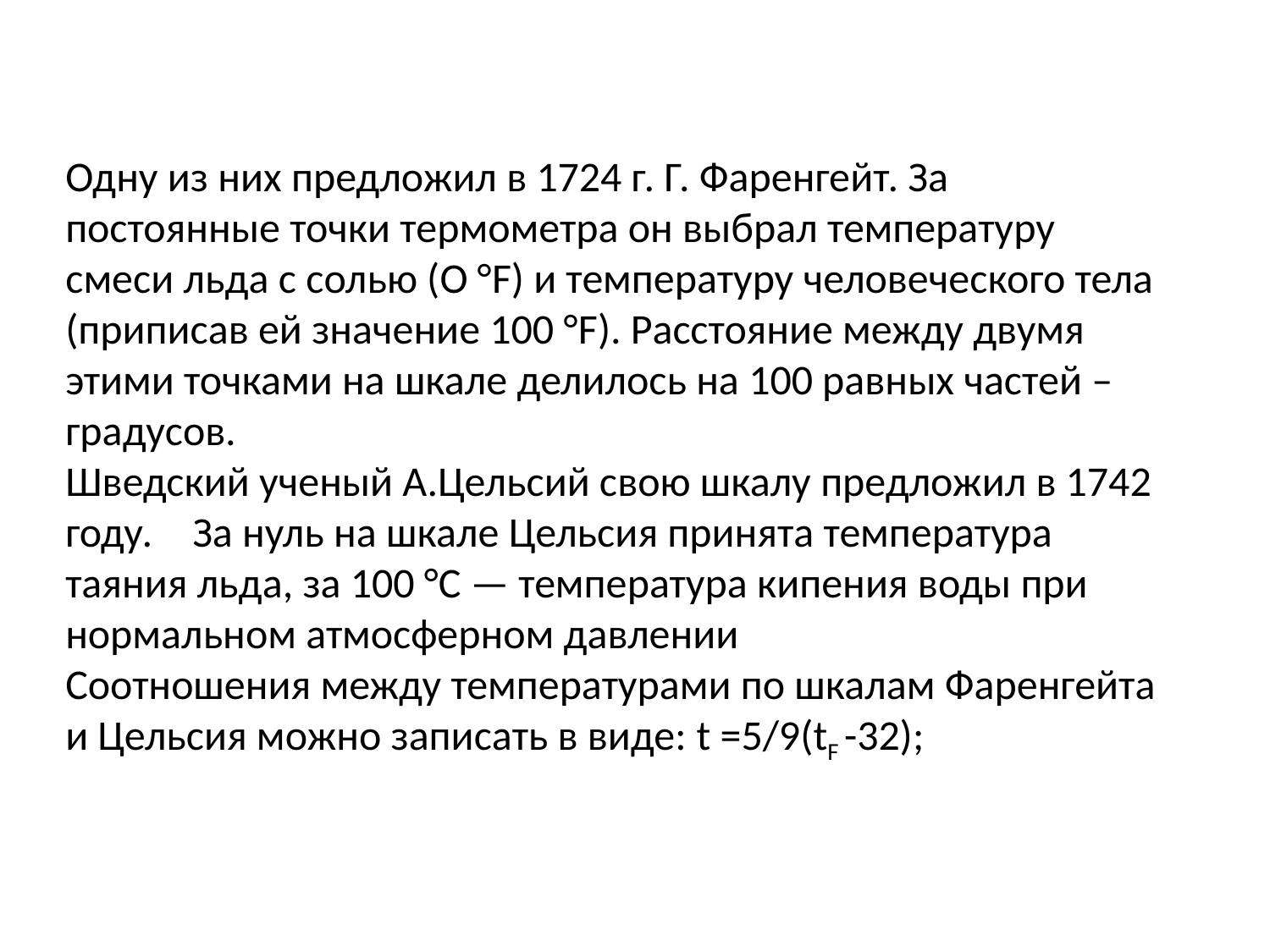

Одну из них предложил в 1724 г. Г. Фаренгейт. За постоянные точки термометра он выбрал температуру смеси льда с солью (О °F) и температуру человеческого тела (приписав ей значение 100 °F). Расстояние между двумя этими точками на шкале делилось на 100 равных частей – градусов.
Шведский ученый А.Цельсий свою шкалу предложил в 1742 году.	За нуль на шкале Цельсия принята температура таяния льда, за 100 °С — температура кипения воды при нормальном атмосферном давлении
Соотношения между температурами по шкалам Фаренгейта и Цельсия можно записать в виде: t =5/9(tF -32);
|  |
| --- |